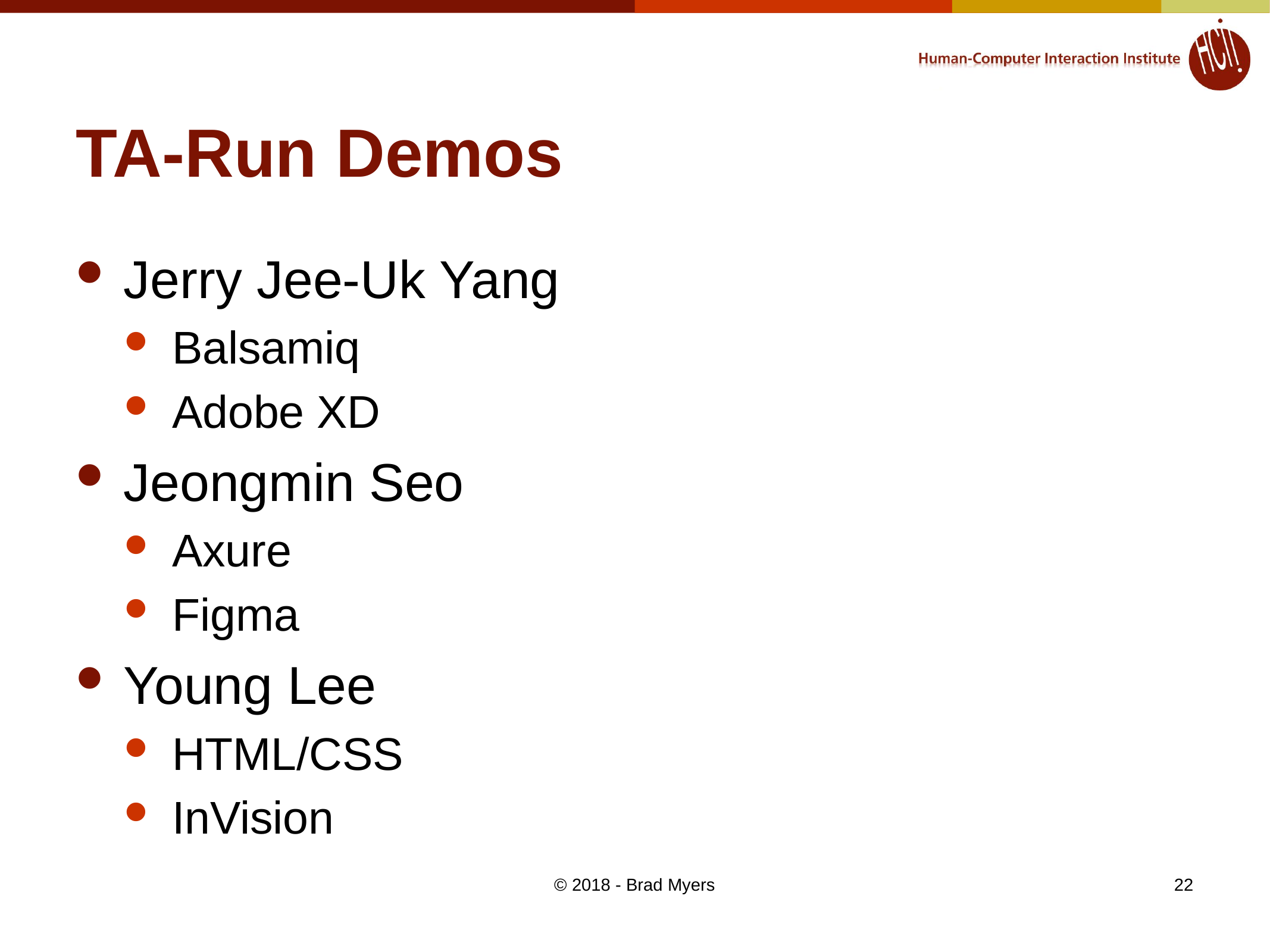

# TA-Run Demos
Jerry Jee-Uk Yang
Balsamiq
Adobe XD
Jeongmin Seo
Axure
Figma
Young Lee
HTML/CSS
InVision
© 2018 - Brad Myers
22